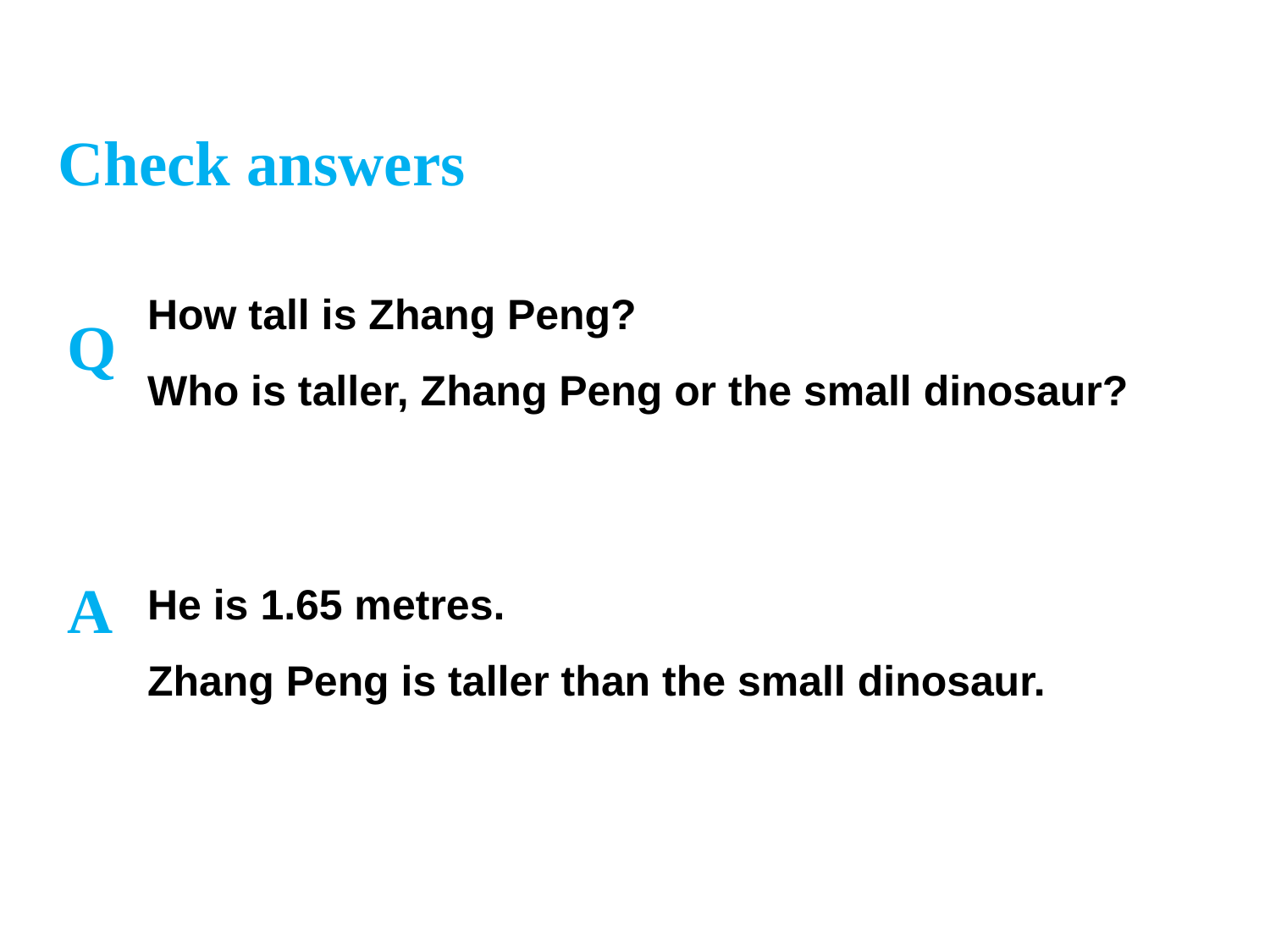

Check answers
How tall is Zhang Peng?
Who is taller, Zhang Peng or the small dinosaur?
Q
He is 1.65 metres.
Zhang Peng is taller than the small dinosaur.
A